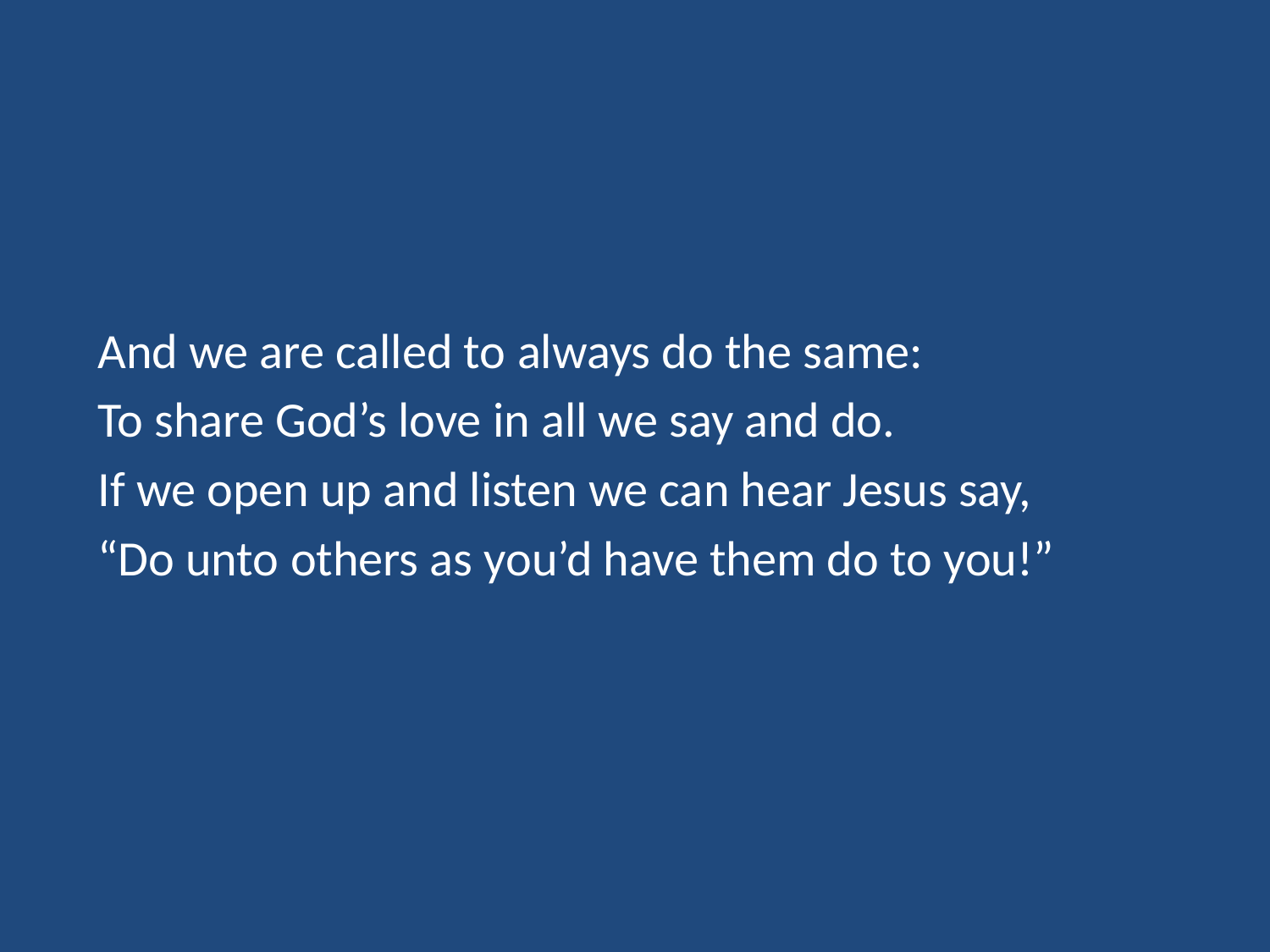

And we are called to always do the same:
To share God’s love in all we say and do.
If we open up and listen we can hear Jesus say,
“Do unto others as you’d have them do to you!”